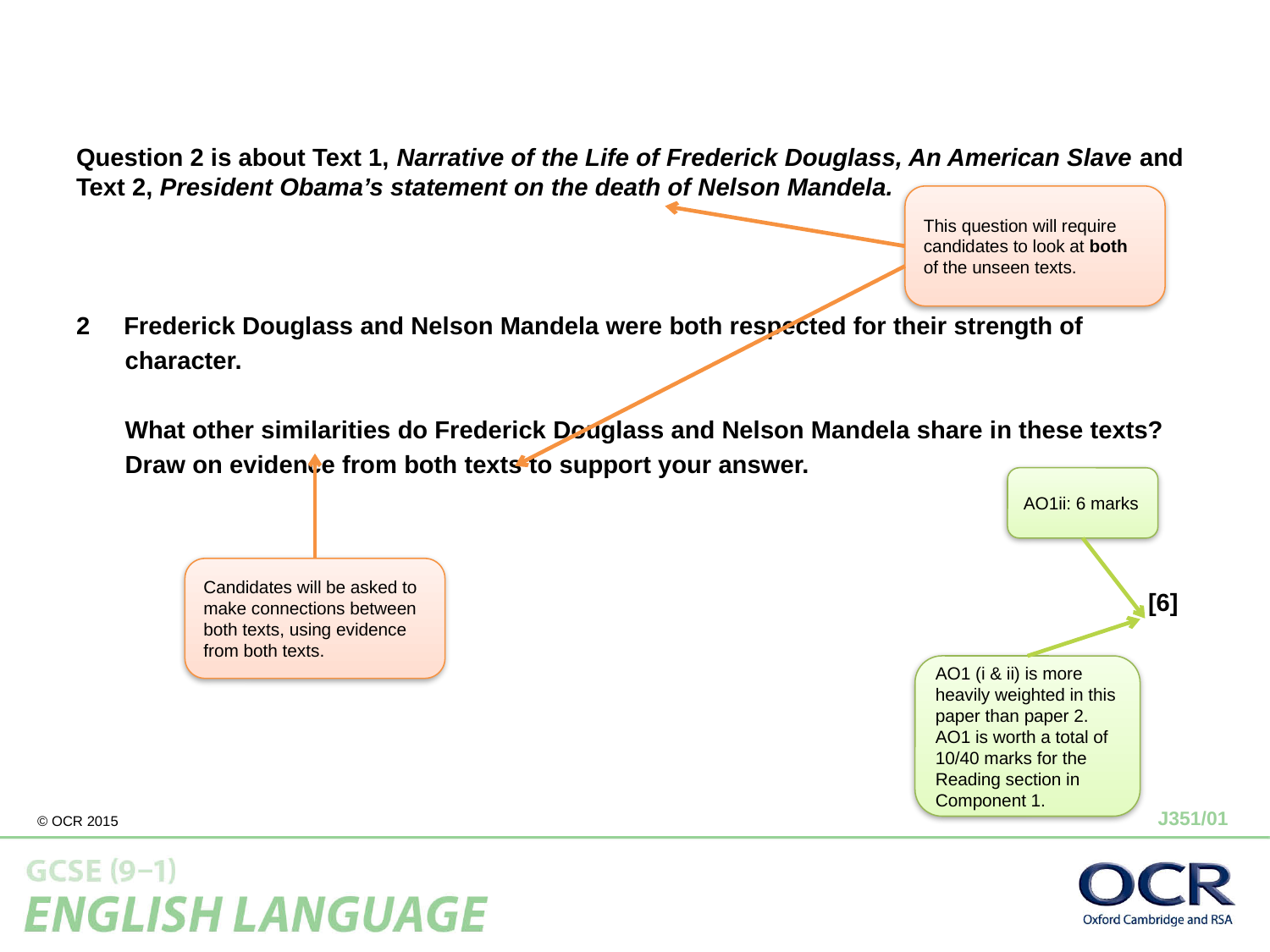

Question 2 is about Text 1, Narrative of the Life of Frederick Douglass, An American Slave and Text 2, President Obama’s statement on the death of Nelson Mandela.

Frederick Douglass and Nelson Mandela were both respected for their strength of
       character.

       What other similarities do Frederick Douglass and Nelson Mandela share in these texts?
       Draw on evidence from both texts to support your answer.

								        [6]

This question will require candidates to look at both of the unseen texts.
AO1ii: 6 marks
Candidates will be asked to make connections between both texts, using evidence from both texts.
AO1 (i & ii) is more heavily weighted in this paper than paper 2.  AO1 is worth a total of 10/40 marks for the Reading section in Component 1.